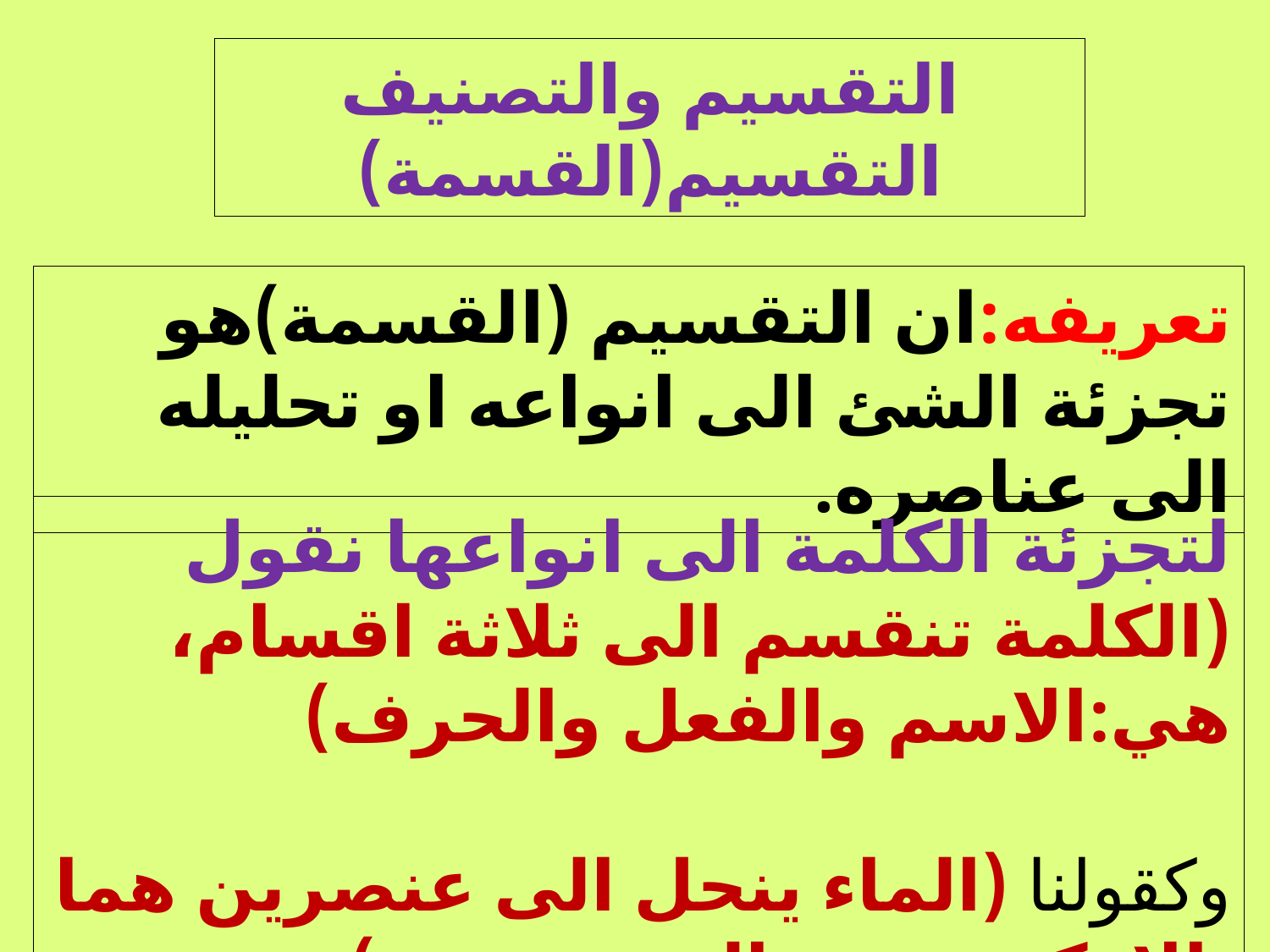

# التقسيم والتصنيف التقسيم(القسمة)
تعريفه:ان التقسيم (القسمة)هو تجزئة الشئ الى انواعه او تحليله الى عناصره.
لتجزئة الكلمة الى انواعها نقول (الكلمة تنقسم الى ثلاثة اقسام، هي:الاسم والفعل والحرف)

وكقولنا (الماء ينحل الى عنصرين هما :الاوكسجين والهيدروجين)